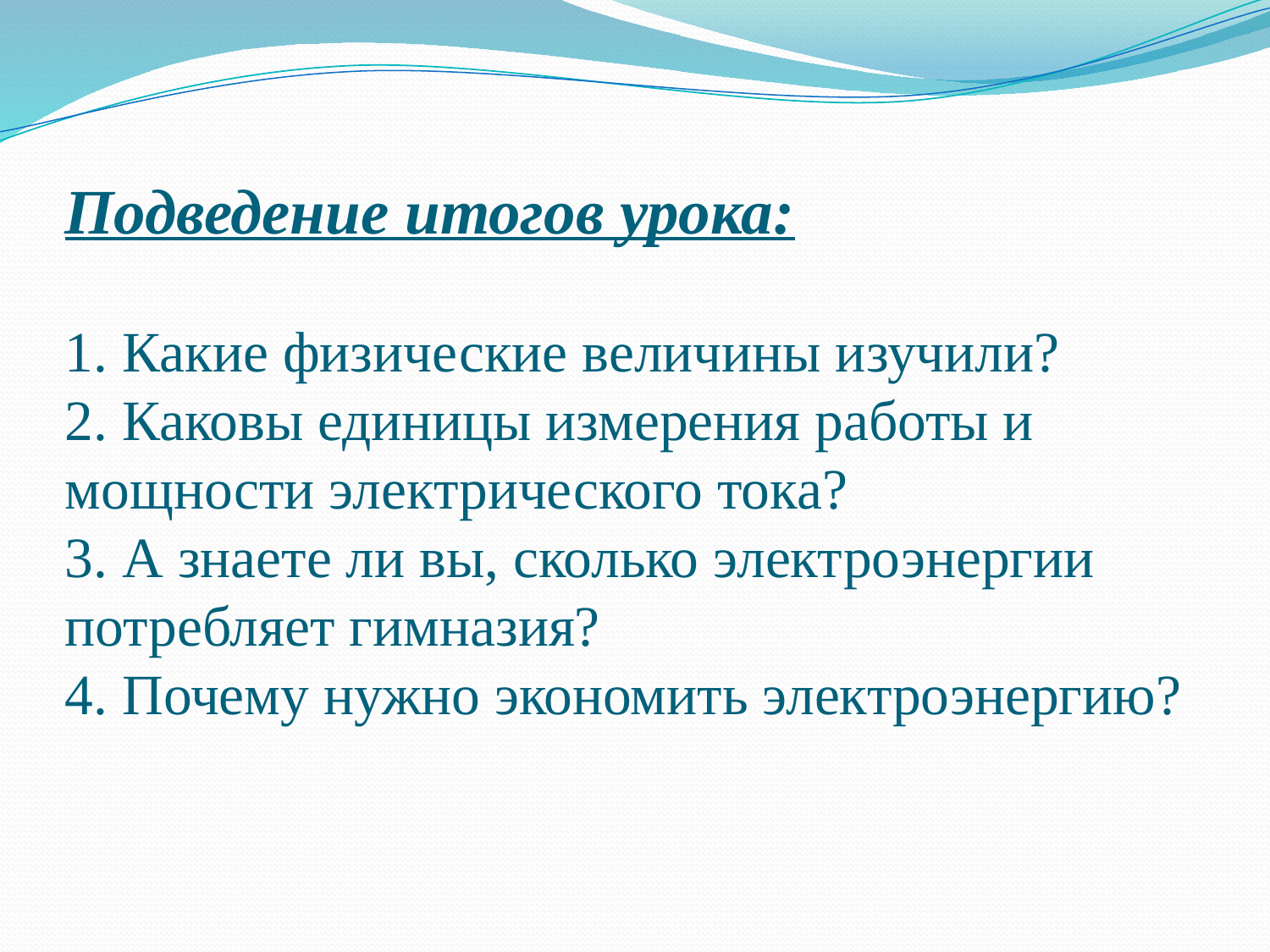

# Подведение итогов урока: 1. Какие физические величины изучили? 2. Каковы единицы измерения работы и мощности электрического тока? 3. А знаете ли вы, сколько электроэнергии потребляет гимназия? 4. Почему нужно экономить электроэнергию?